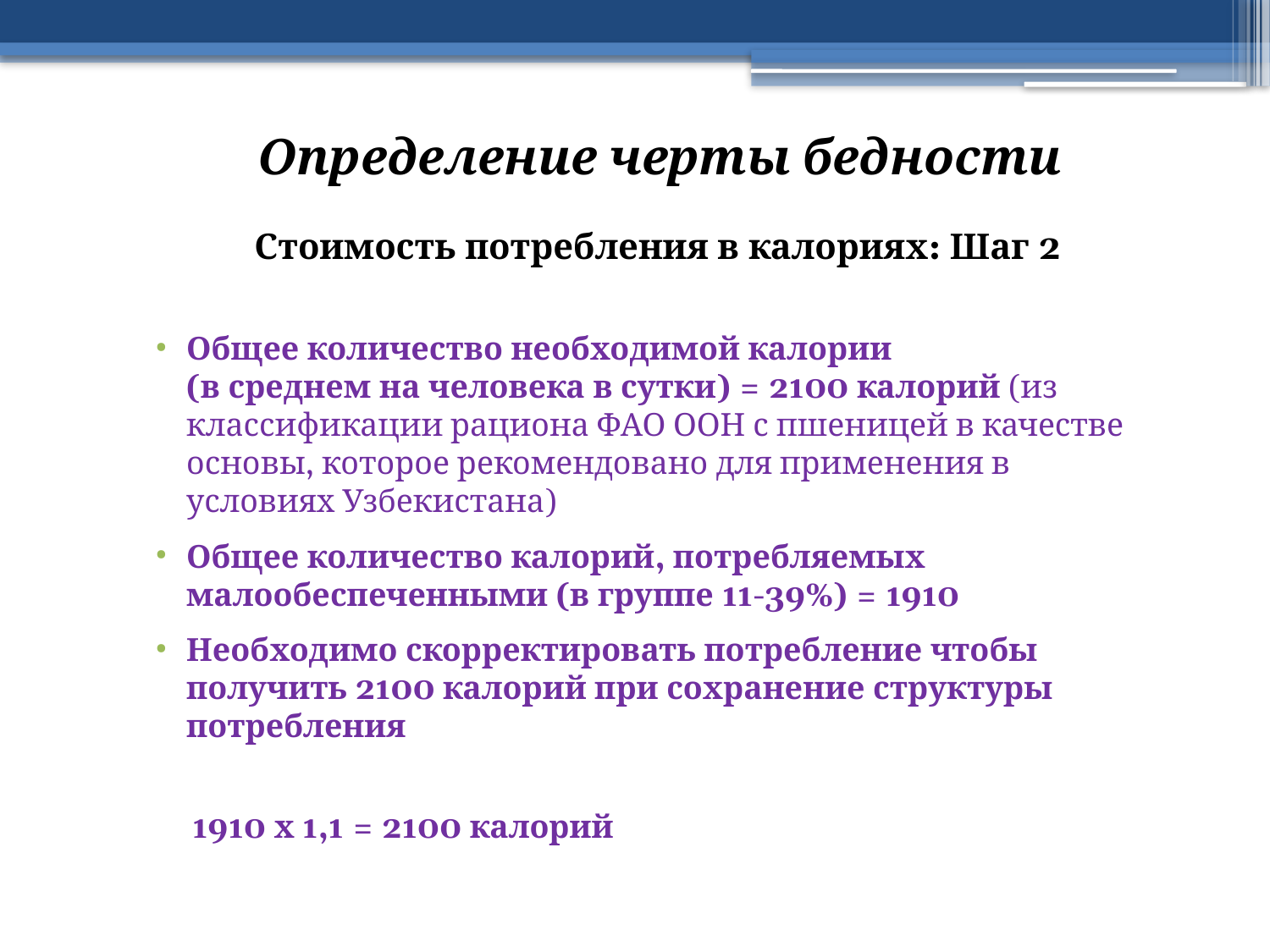

Определение черты бедности
Стоимость потребления в калориях: Шаг 2
Общее количество необходимой калории
(в среднем на человека в сутки) = 2100 калорий (из классификации рациона ФАО ООН с пшеницей в качестве основы, которое рекомендовано для применения в условиях Узбекистана)

Общее количество калорий, потребляемых малообеспеченными (в группе 11-39%) = 1910

Необходимо скорректировать потребление чтобы получить 2100 калорий при сохранение структуры потребления

1910 х 1,1 = 2100 калорий